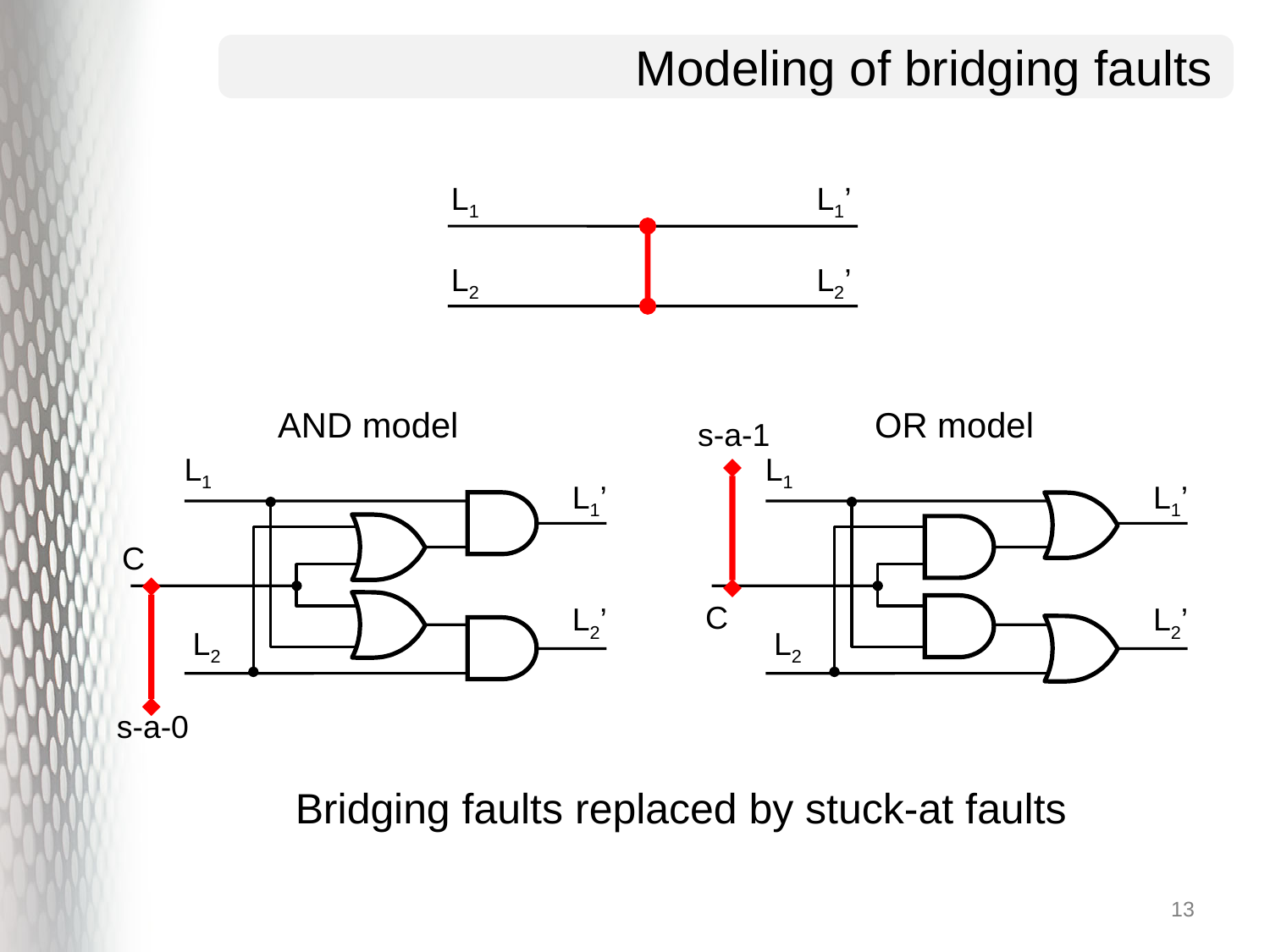

# Modeling of bridging faults
L1
L1’

L2
L2’

AND model
OR model
s-a-1
L1

L1’

C
L2’

L2

L1
L1’

C

L2’
L2

s-a-0
Bridging faults replaced by stuck-at faults